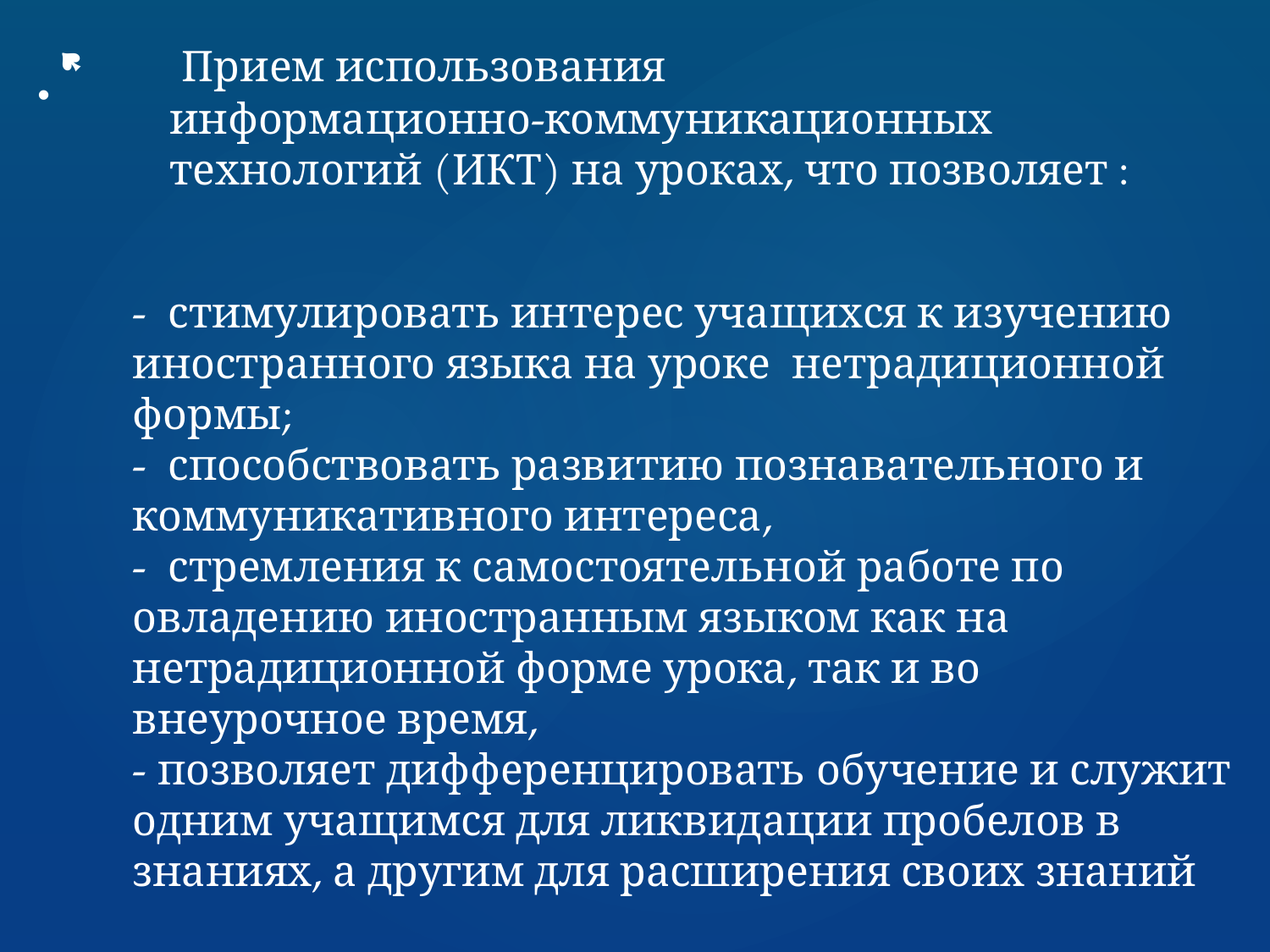

Прием использования
       информационно-коммуникационных
       технологий (ИКТ) на уроках, что позволяет :
# -  стимулировать интерес учащихся к изучению иностранного языка на уроке  нетрадиционной формы; -  способствовать развитию познавательного и коммуникативного интереса, -  стремления к самостоятельной работе по овладению иностранным языком как на нетрадиционной форме урока, так и во внеурочное время, - позволяет дифференцировать обучение и служит одним учащимся для ликвидации пробелов в знаниях, а другим для расширения своих знаний